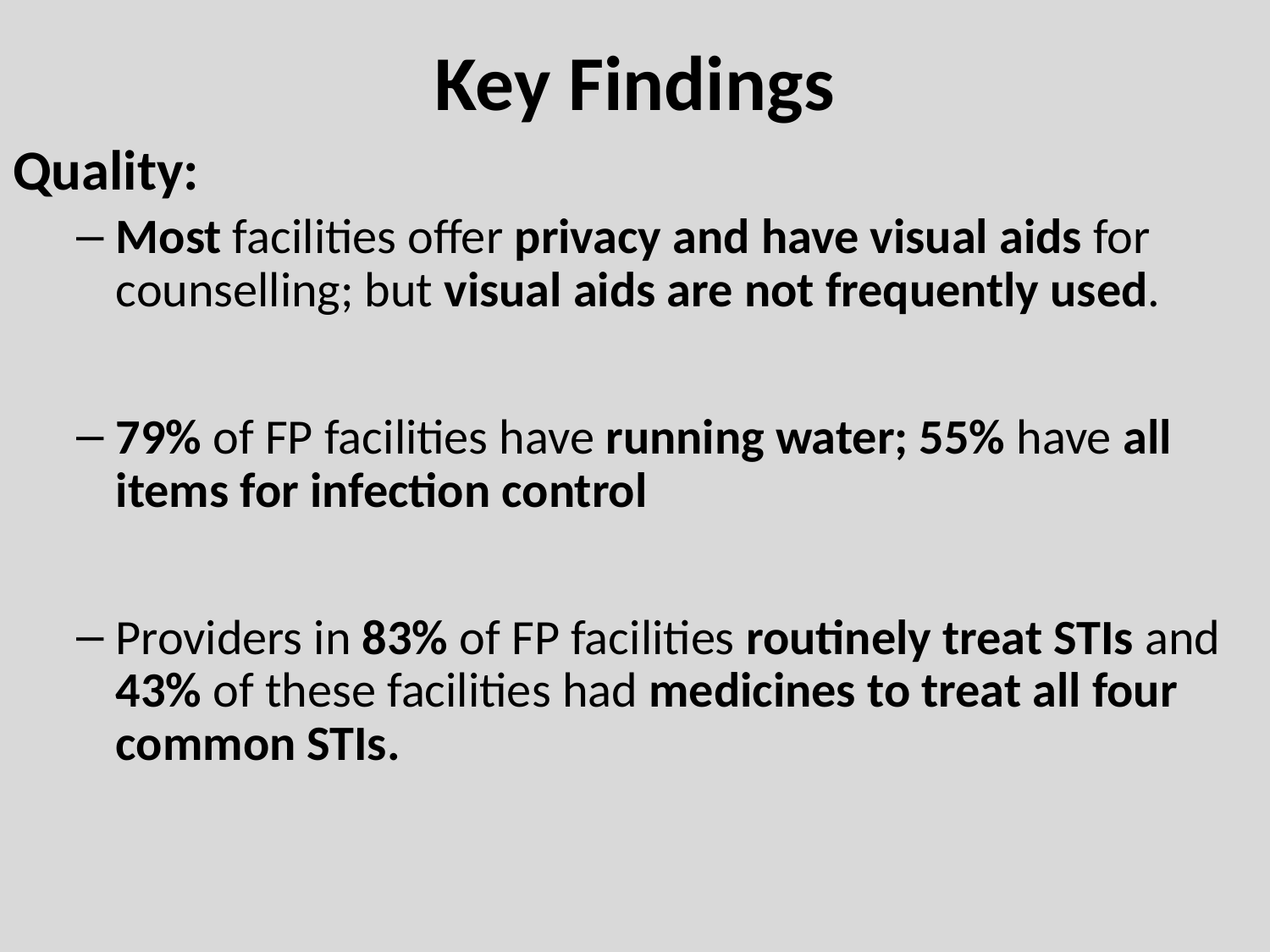

# Key Findings
Quality:
Most facilities offer privacy and have visual aids for counselling; but visual aids are not frequently used.

79% of FP facilities have running water; 55% have all items for infection control

Providers in 83% of FP facilities routinely treat STIs and 43% of these facilities had medicines to treat all four common STIs.